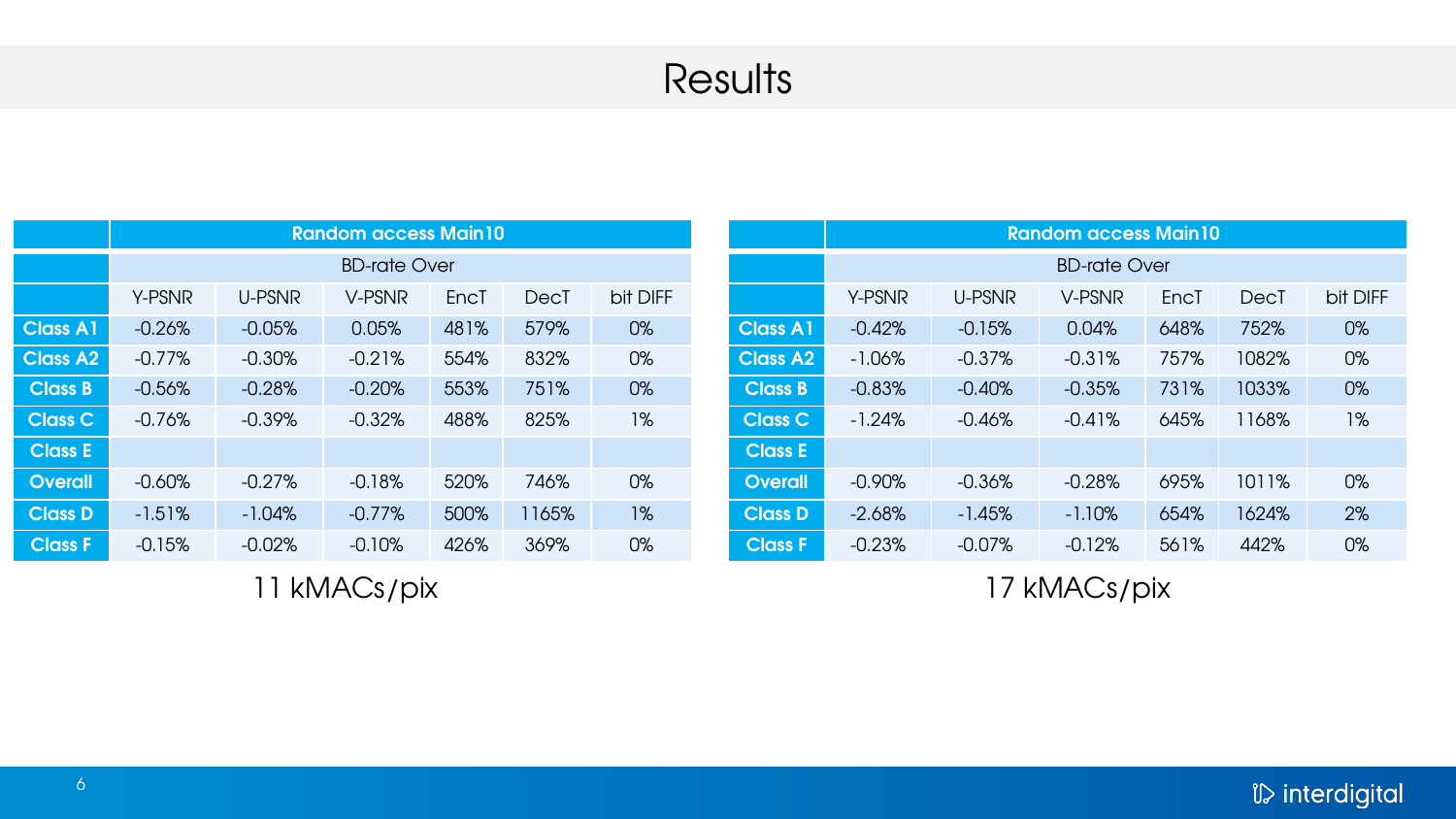

Results
|  | Random access Main10 |  |  |  |  |  |
| --- | --- | --- | --- | --- | --- | --- |
|  | BD-rate Over |  |  |  |  |  |
|  | Y-PSNR | U-PSNR | V-PSNR | EncT | DecT | bit DIFF |
| Class A1 | -0.26% | -0.05% | 0.05% | 481% | 579% | 0% |
| Class A2 | -0.77% | -0.30% | -0.21% | 554% | 832% | 0% |
| Class B | -0.56% | -0.28% | -0.20% | 553% | 751% | 0% |
| Class C | -0.76% | -0.39% | -0.32% | 488% | 825% | 1% |
| Class E |  |  |  |  |  |  |
| Overall | -0.60% | -0.27% | -0.18% | 520% | 746% | 0% |
| Class D | -1.51% | -1.04% | -0.77% | 500% | 1165% | 1% |
| Class F | -0.15% | -0.02% | -0.10% | 426% | 369% | 0% |
|  | Random access Main10 |  |  |  |  |  |
| --- | --- | --- | --- | --- | --- | --- |
|  | BD-rate Over |  |  |  |  |  |
|  | Y-PSNR | U-PSNR | V-PSNR | EncT | DecT | bit DIFF |
| Class A1 | -0.42% | -0.15% | 0.04% | 648% | 752% | 0% |
| Class A2 | -1.06% | -0.37% | -0.31% | 757% | 1082% | 0% |
| Class B | -0.83% | -0.40% | -0.35% | 731% | 1033% | 0% |
| Class C | -1.24% | -0.46% | -0.41% | 645% | 1168% | 1% |
| Class E |  |  |  |  |  |  |
| Overall | -0.90% | -0.36% | -0.28% | 695% | 1011% | 0% |
| Class D | -2.68% | -1.45% | -1.10% | 654% | 1624% | 2% |
| Class F | -0.23% | -0.07% | -0.12% | 561% | 442% | 0% |

17 kMACs/pix
11 kMACs/pix
6